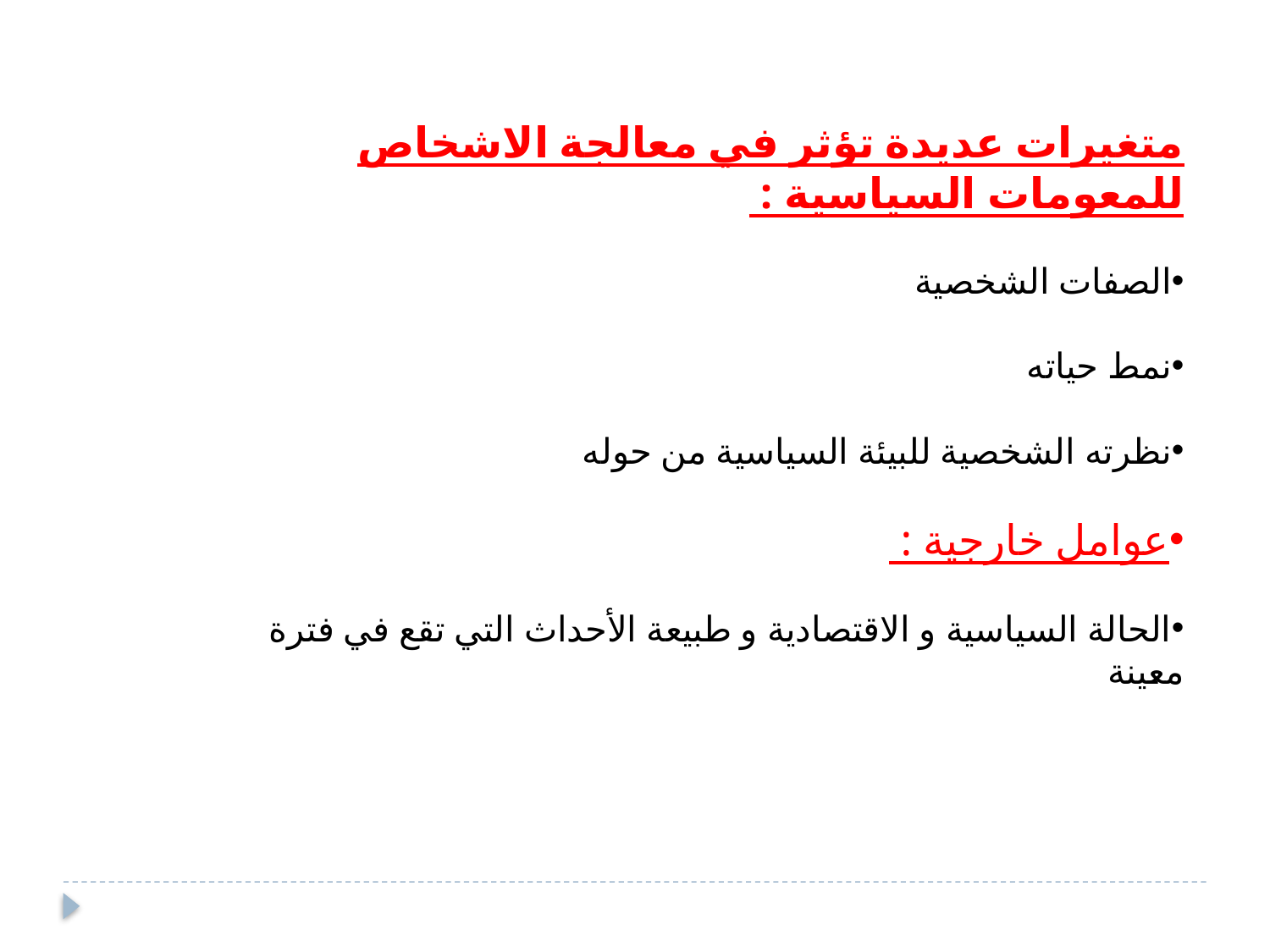

متغيرات عديدة تؤثر في معالجة الاشخاص للمعومات السياسية :

الصفات الشخصية

نمط حياته

نظرته الشخصية للبيئة السياسية من حوله

عوامل خارجية :

الحالة السياسية و الاقتصادية و طبيعة الأحداث التي تقع في فترة معينة